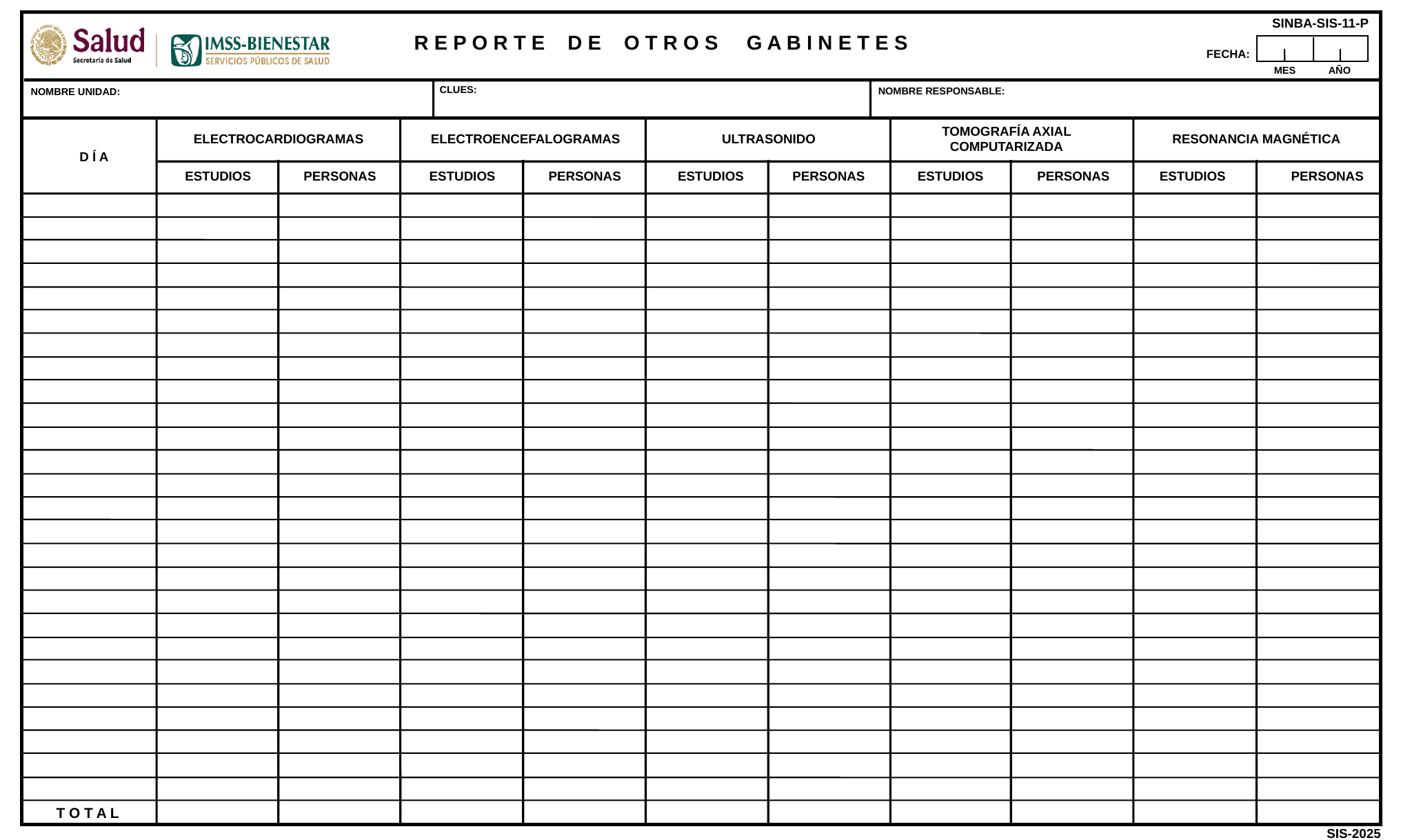

R E P O R T E    D E    O T R O S     G A B I N E T E S
CLUES:

NOMBRE RESPONSABLE:

NOMBRE UNIDAD:

TOMOGRAFÍA AXIAL COMPUTARIZADA

ELECTROCARDIOGRAMAS
ELECTROENCEFALOGRAMAS
ULTRASONIDO
RESONANCIA MAGNÉTICA
D Í A

ESTUDIOS
PERSONAS
ESTUDIOS
PERSONAS
ESTUDIOS
PERSONAS
ESTUDIOS
PERSONAS
ESTUDIOS
PERSONAS

T O T A L